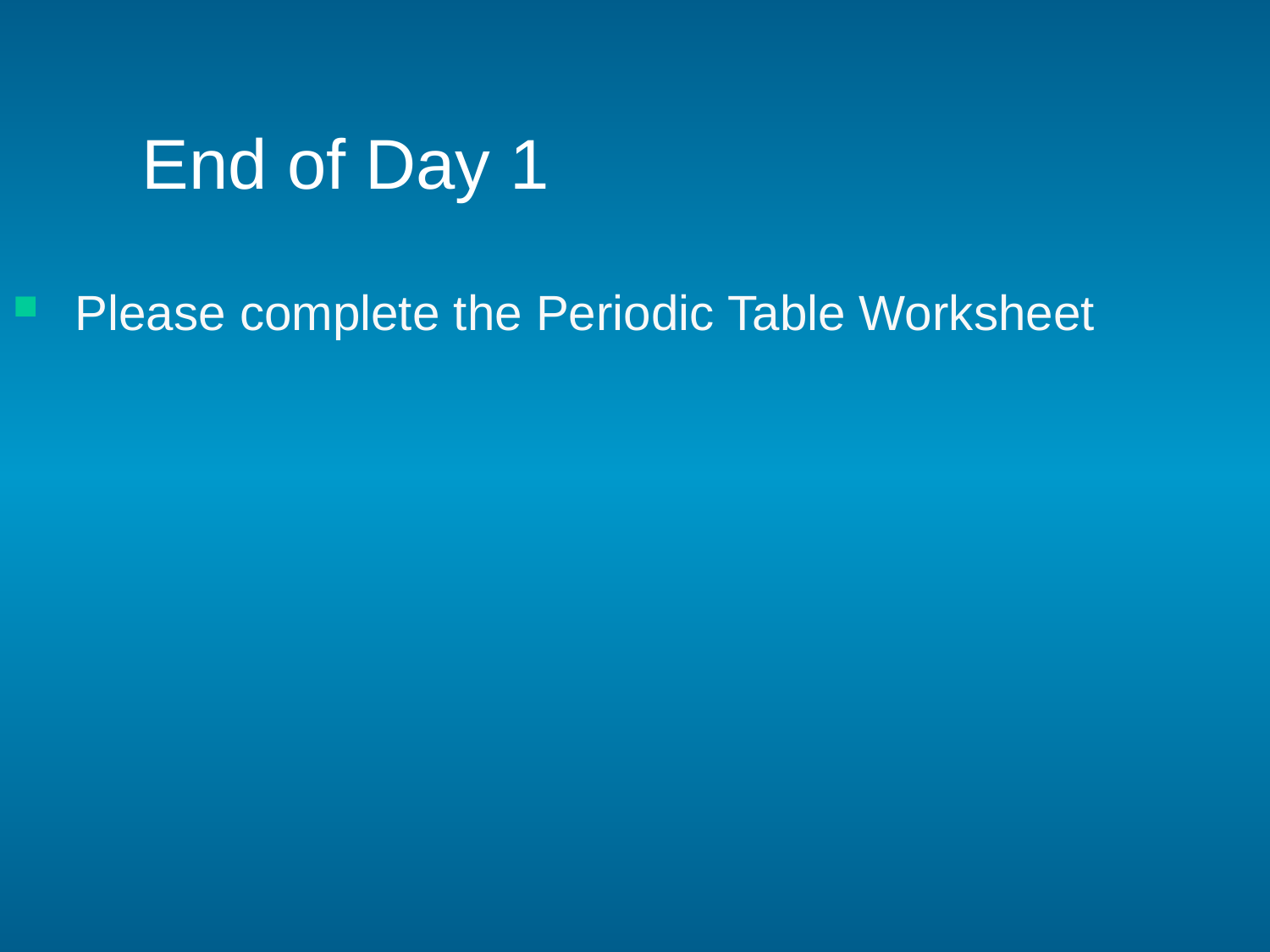

# End of Day 1
Please complete the Periodic Table Worksheet